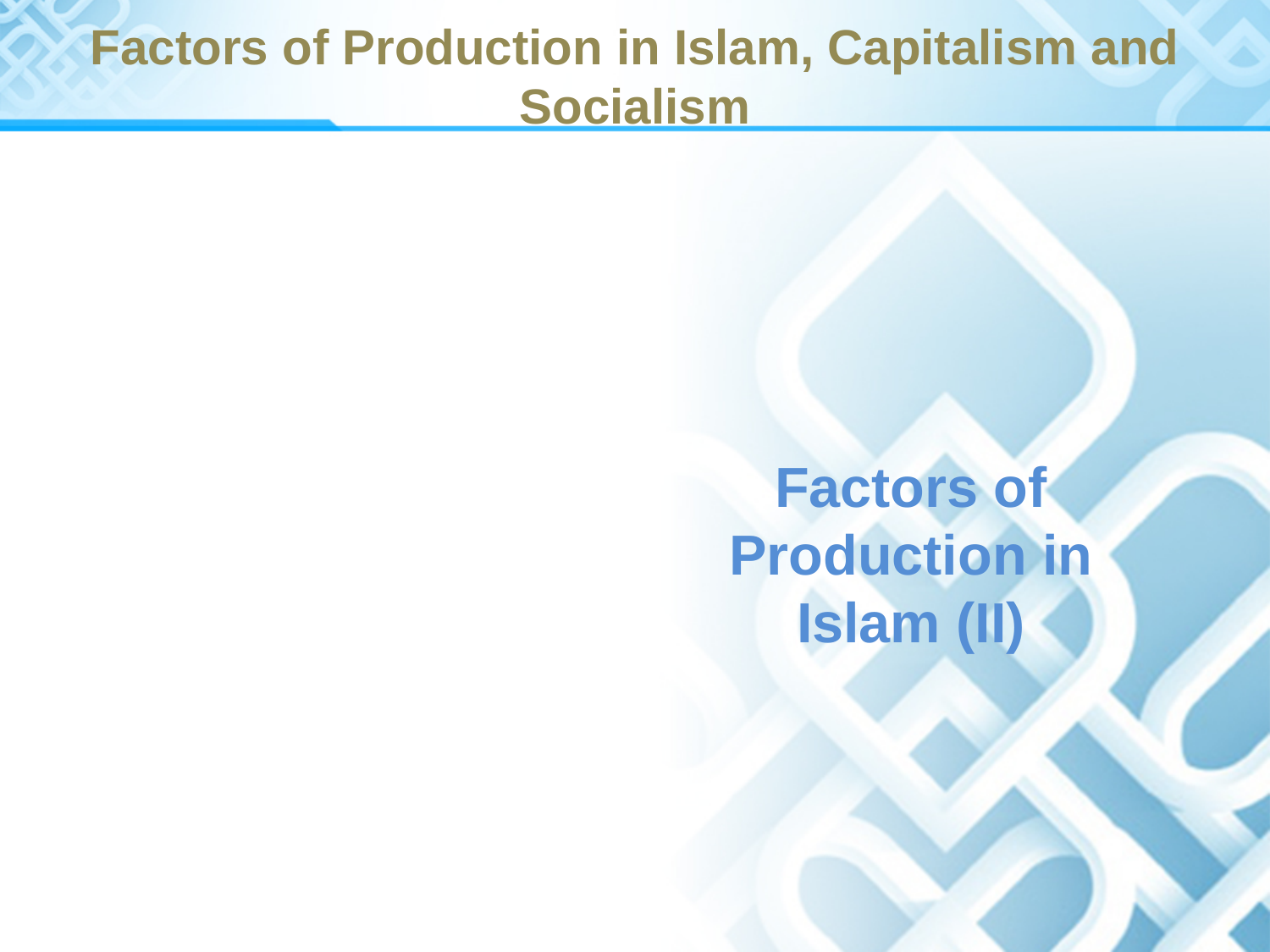

# Factors of Production in Islam, Capitalism and Socialism
Factors of Production in Islam (II)